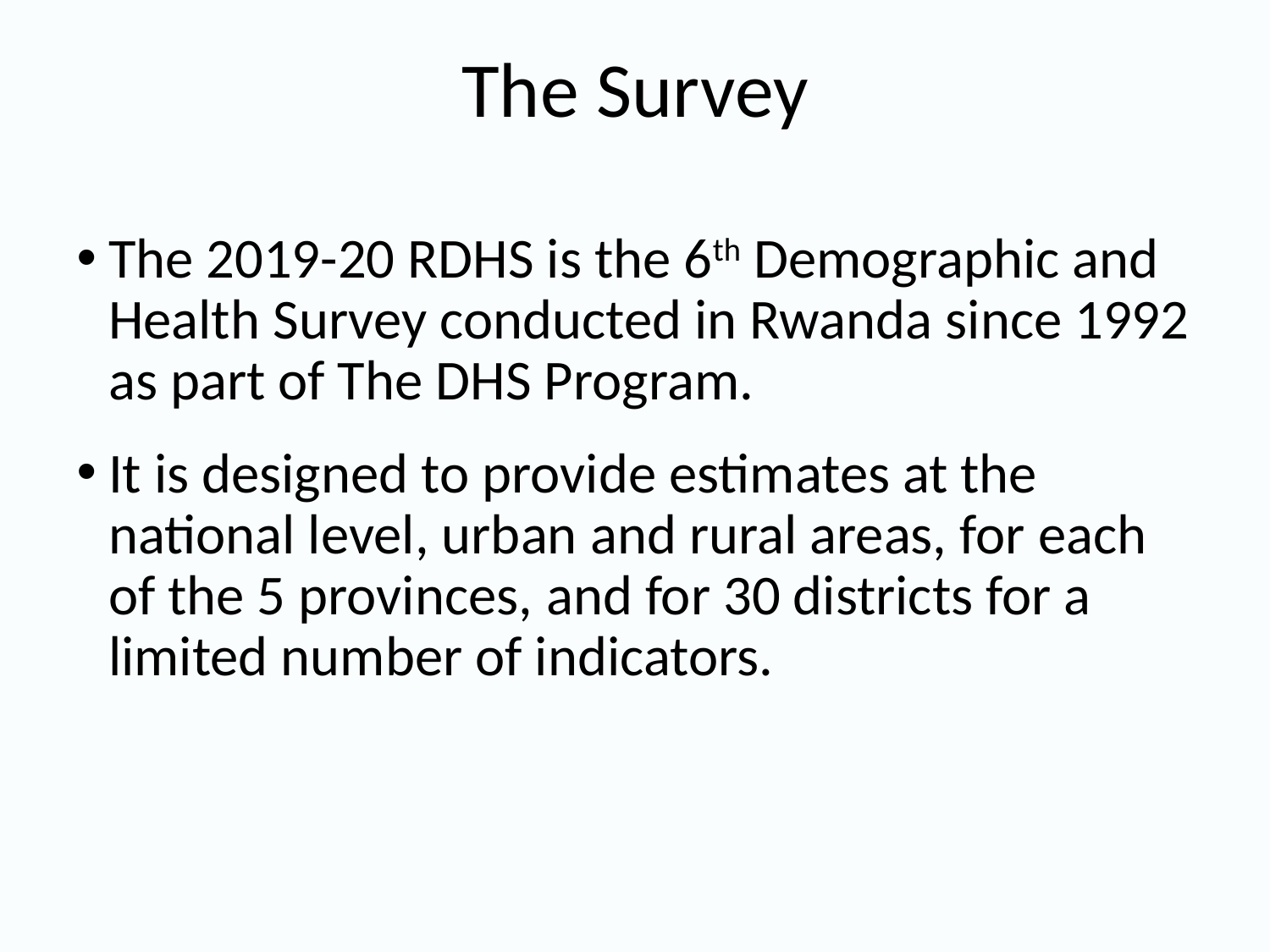

# The Survey
The 2019-20 RDHS is the 6th Demographic and Health Survey conducted in Rwanda since 1992 as part of The DHS Program.
It is designed to provide estimates at the national level, urban and rural areas, for each of the 5 provinces, and for 30 districts for a limited number of indicators.